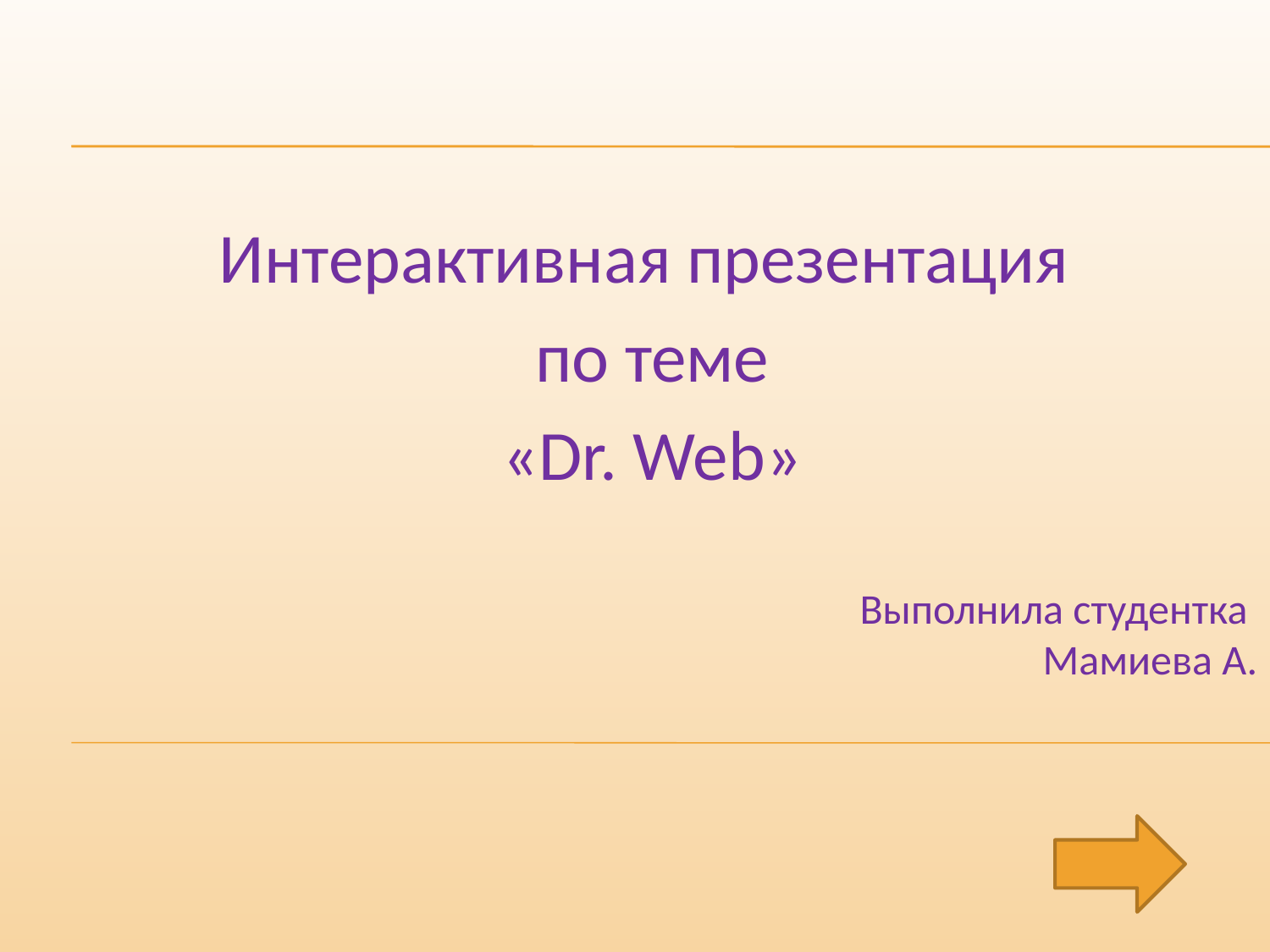

Интерактивная презентация
по теме
«Dr. Web»
Выполнила студентка
Мамиева А.